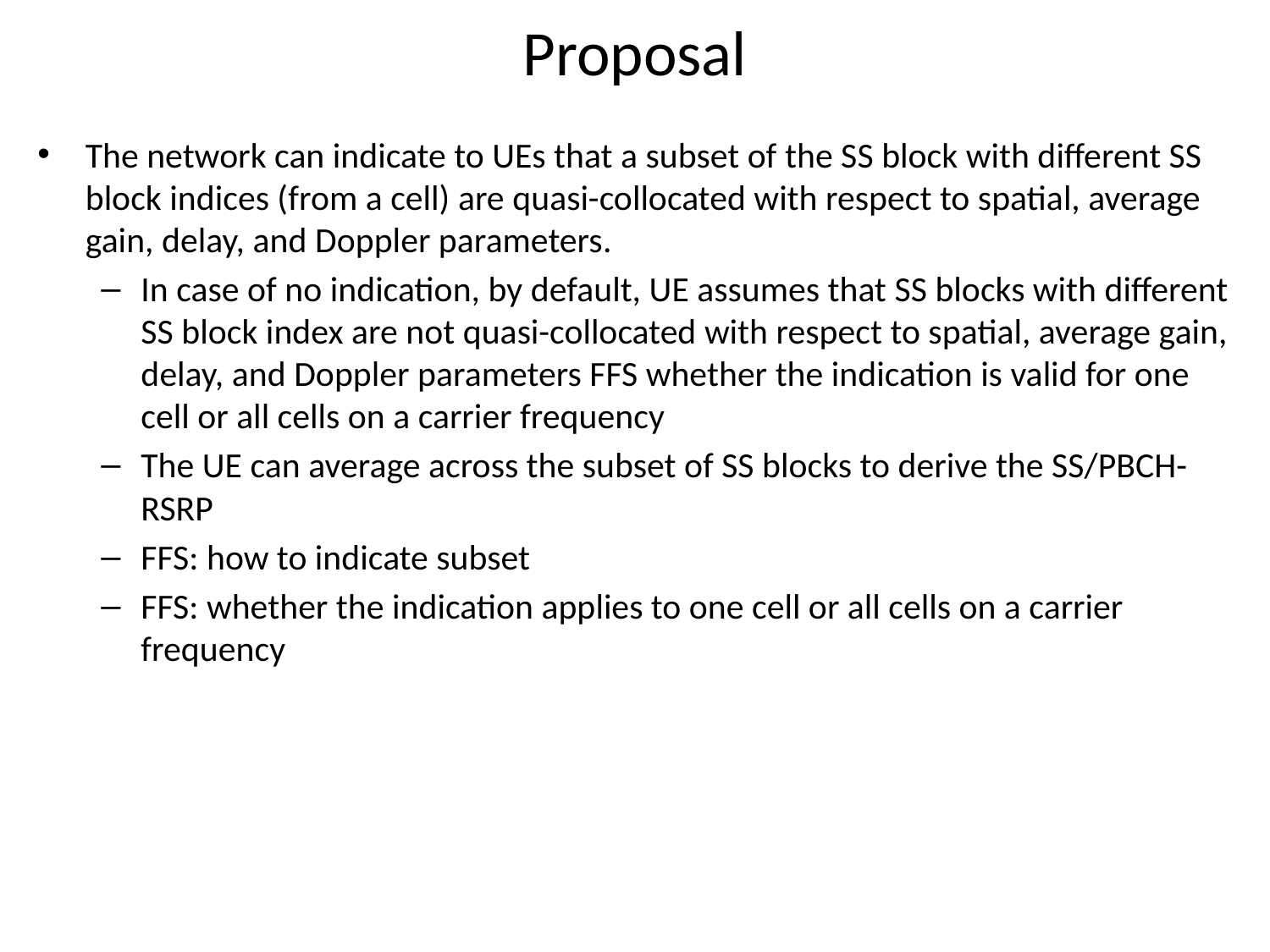

# Proposal
The network can indicate to UEs that a subset of the SS block with different SS block indices (from a cell) are quasi-collocated with respect to spatial, average gain, delay, and Doppler parameters.
In case of no indication, by default, UE assumes that SS blocks with different SS block index are not quasi-collocated with respect to spatial, average gain, delay, and Doppler parameters FFS whether the indication is valid for one cell or all cells on a carrier frequency
The UE can average across the subset of SS blocks to derive the SS/PBCH-RSRP
FFS: how to indicate subset
FFS: whether the indication applies to one cell or all cells on a carrier frequency